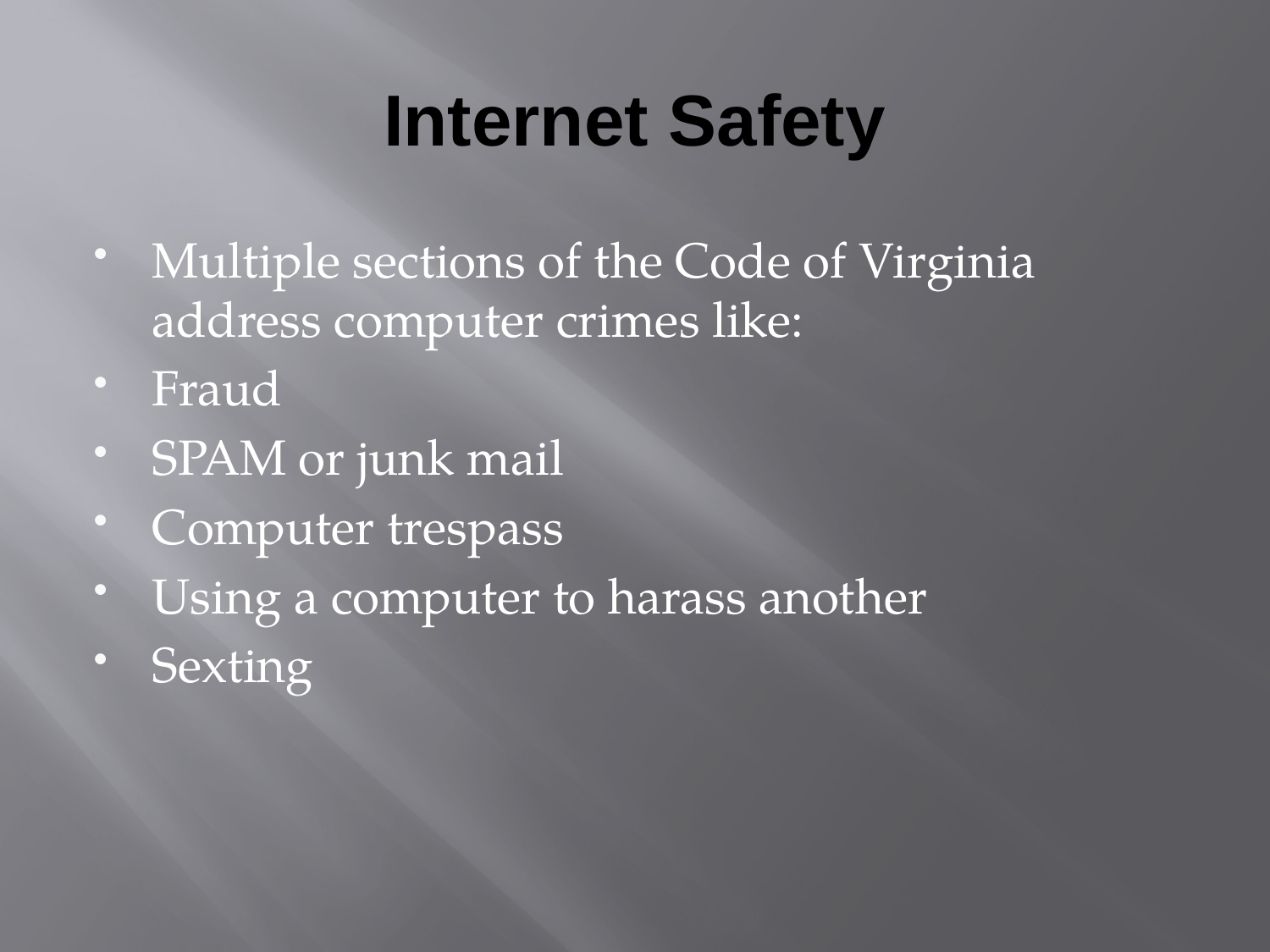

# Internet Safety
Multiple sections of the Code of Virginia address computer crimes like:
Fraud
SPAM or junk mail
Computer trespass
Using a computer to harass another
Sexting